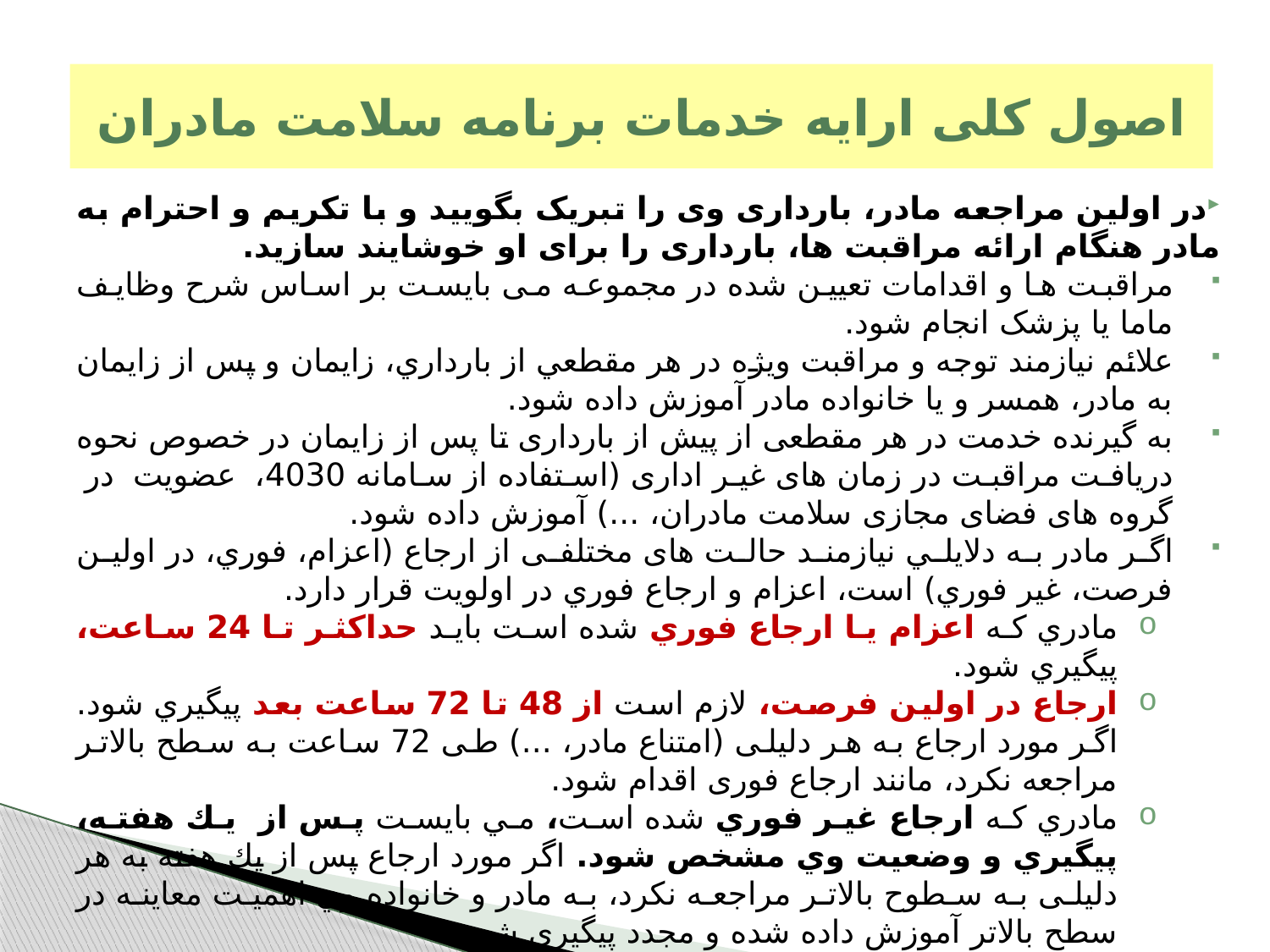

# اصول کلی ارایه خدمات برنامه سلامت مادران
در اولین مراجعه مادر، بارداری وی را تبریک بگویید و با تکریم و احترام به مادر هنگام ارائه مراقبت ها، بارداری را برای او خوشایند سازید.
مراقبت ها و اقدامات تعیین شده در مجموعه می بایست بر اساس شرح وظایف ماما یا پزشک انجام شود.
علائم نیازمند توجه و مراقبت ویژه در هر مقطعي از بارداري، زايمان و پس از زايمان به مادر، همسر و يا خانواده مادر آموزش داده شود.
به گیرنده خدمت در هر مقطعی از پیش از بارداری تا پس از زایمان در خصوص نحوه دریافت مراقبت در زمان های غیر اداری (استفاده از سامانه 4030، عضویت در گروه های فضای مجازی سلامت مادران، ...) آموزش داده شود.
اگر مادر به دلايلي نيازمند حالت های مختلفی از ارجاع (اعزام، فوري، در اولین فرصت، غير فوري) است، اعزام و ارجاع فوري در اولویت قرار دارد.
مادري كه اعزام یا ارجاع فوري شده است بايد حداکثر تا 24 ساعت، پيگيري شود.
ارجاع در اولین فرصت، لازم است از 48 تا 72 ساعت بعد پيگيري شود. اگر مورد ارجاع به هر دلیلی (امتناع مادر، ...) طی 72 ساعت به سطح بالاتر مراجعه نكرد، مانند ارجاع فوری اقدام شود.
مادري كه ارجاع غير فوري شده است، مي بايست پس از  يك هفته، پيگيري و وضعيت وي مشخص شود. اگر مورد ارجاع پس از يك هفته به هر دلیلی به سطوح بالاتر مراجعه نكرد، به مادر و خانواده وي اهميت معاينه در سطح بالاتر آموزش داده شده و مجدد پيگيري شود.
در پایگاه سلامت به دلیل نبود دارو، تزریق قبل از اعزام، توسط اورژانس 115 انجام می شود. در صورتی که پزشک خط اول ارائه مراقبت است تزریق قبل از اعزام، در مرکز جامع سلامت انجام می شود.